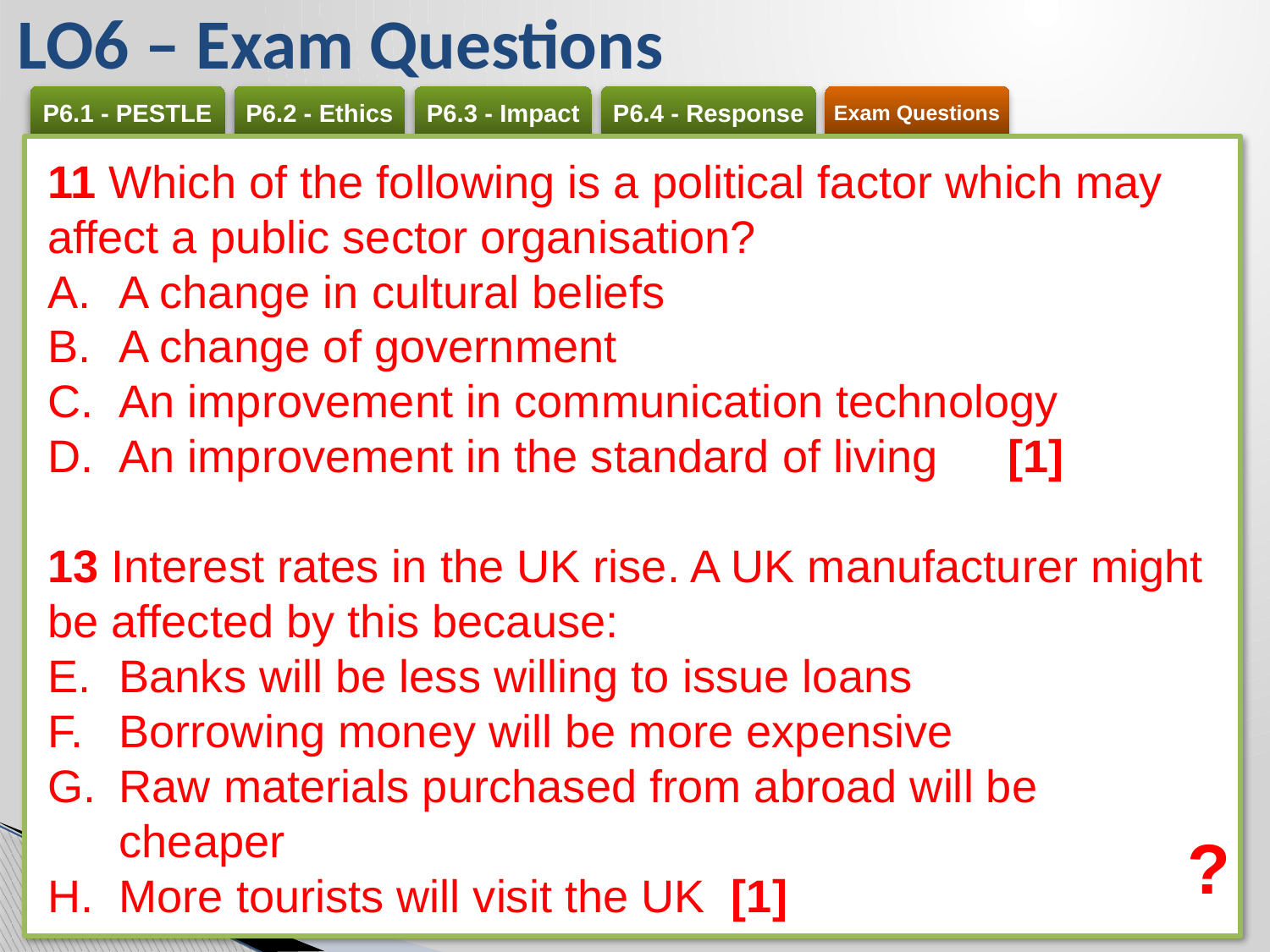

LO6 – Exam Questions
11 Which of the following is a political factor which may affect a public sector organisation?
A change in cultural beliefs
A change of government
An improvement in communication technology
An improvement in the standard of living 	[1]

13 Interest rates in the UK rise. A UK manufacturer might be affected by this because:
Banks will be less willing to issue loans
Borrowing money will be more expensive
Raw materials purchased from abroad will be cheaper
More tourists will visit the UK  [1]

?